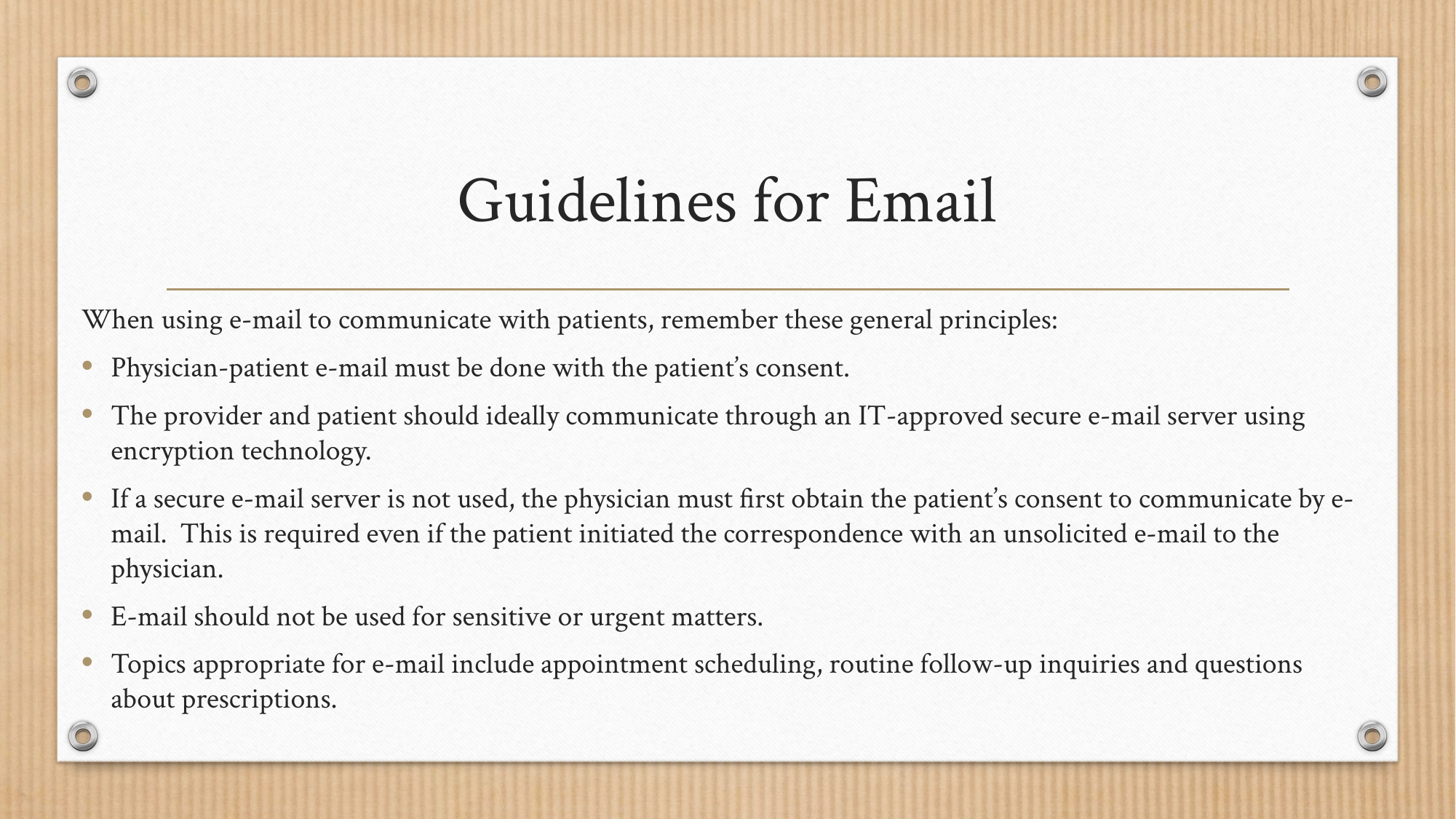

# Guidelines for Email
When using e-mail to communicate with patients, remember these general principles:
Physician-patient e-mail must be done with the patient’s consent.
The provider and patient should ideally communicate through an IT-approved secure e-mail server using encryption technology.
If a secure e-mail server is not used, the physician must first obtain the patient’s consent to communicate by e-mail.  This is required even if the patient initiated the correspondence with an unsolicited e-mail to the physician.
E-mail should not be used for sensitive or urgent matters.
Topics appropriate for e-mail include appointment scheduling, routine follow-up inquiries and questions about prescriptions.